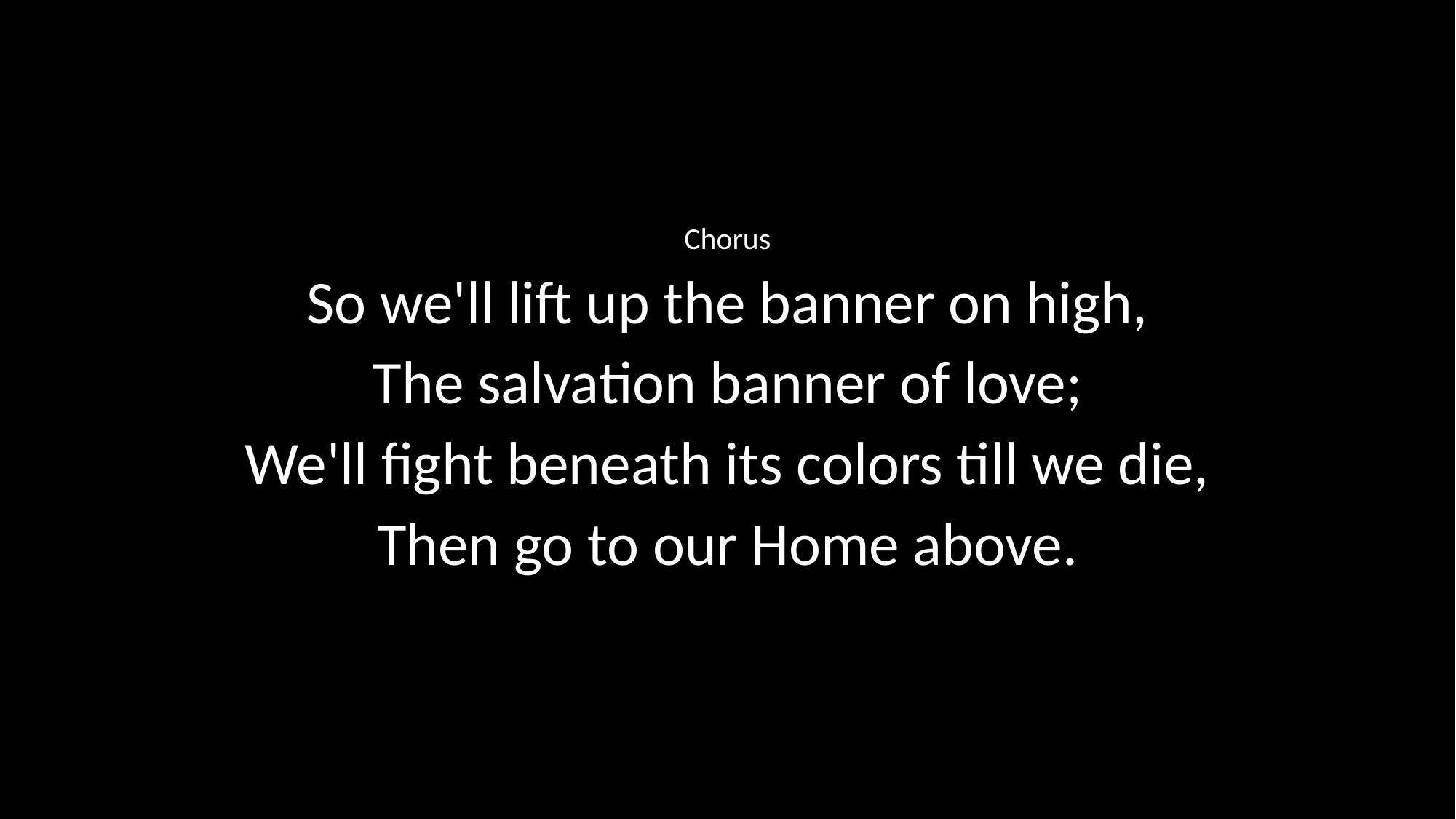

Chorus
So we'll lift up the banner on high,
The salvation banner of love;
We'll fight beneath its colors till we die,
Then go to our Home above.